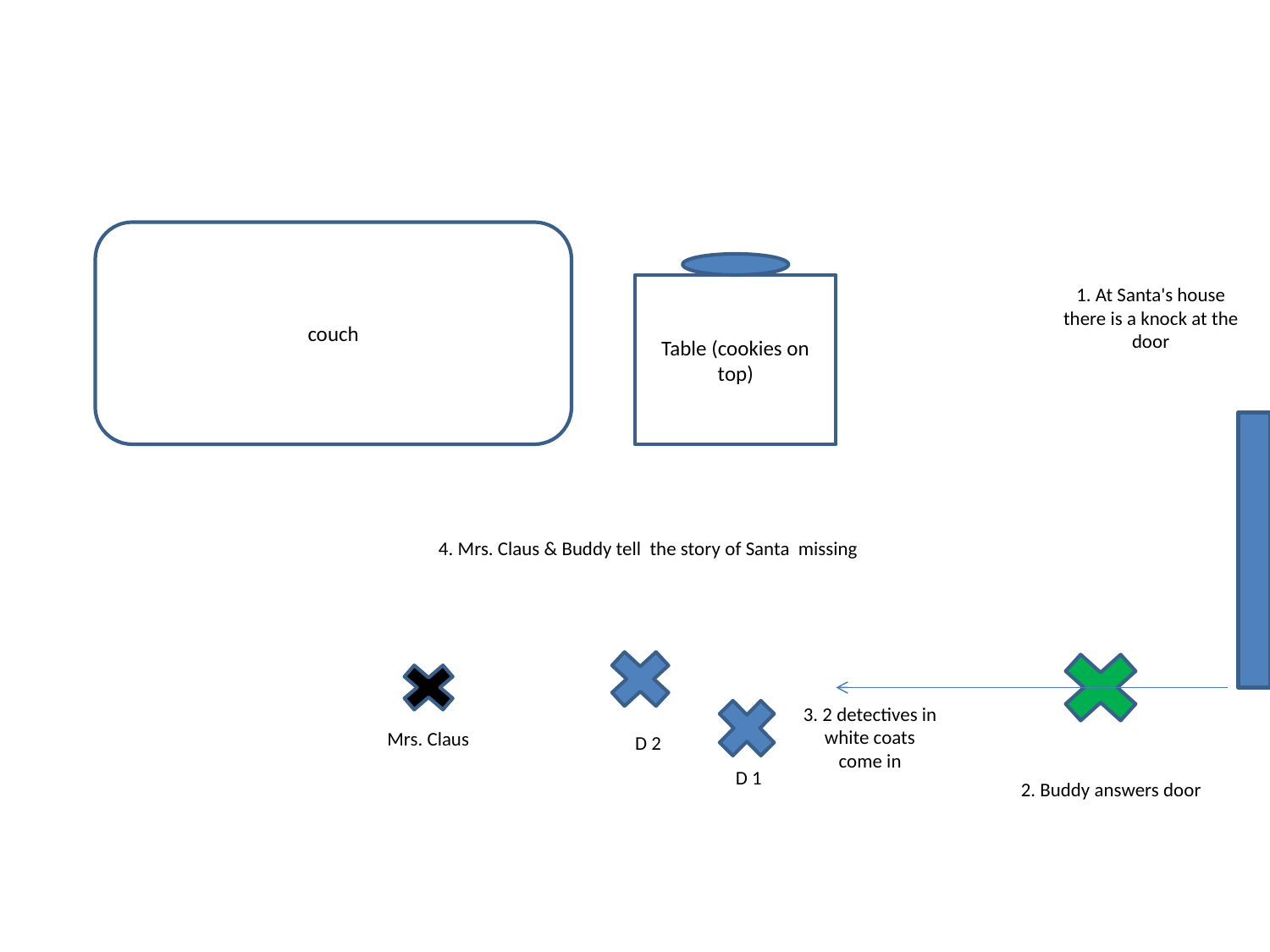

couch

Table (cookies on top)
1. At Santa's house there is a knock at the door

4. Mrs. Claus & Buddy tell  the story of Santa  missing

3. 2 detectives in white coats come in
Mrs. Claus
2. Buddy answers door
D 2
D 1